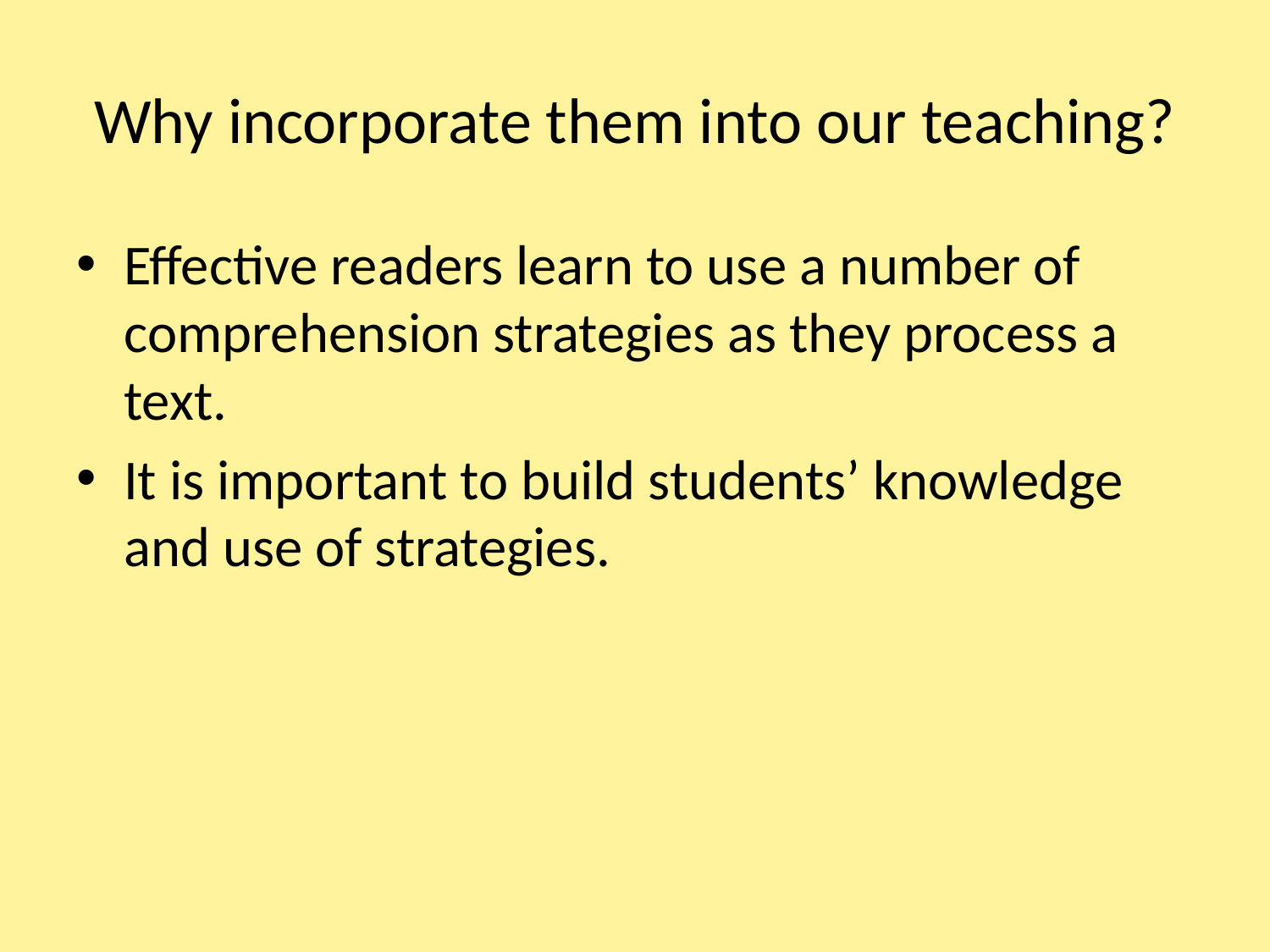

# Why incorporate them into our teaching?
Effective readers learn to use a number of comprehension strategies as they process a text.
It is important to build students’ knowledge and use of strategies.